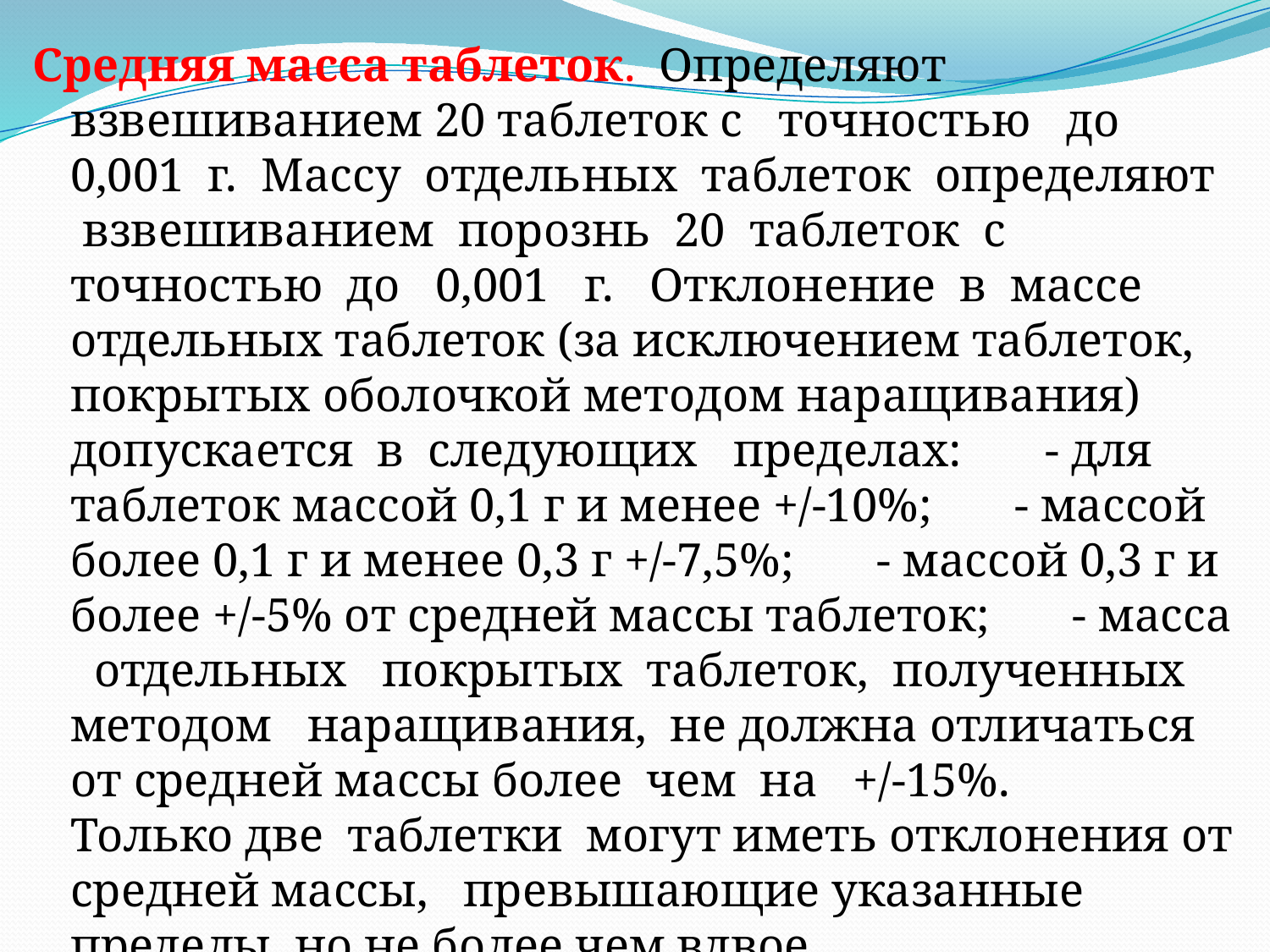

Средняя масса таблеток.  Определяют взвешиванием 20 таблеток с   точностью   до   0,001  г.  Массу  отдельных  таблеток  определяют   взвешиванием  порознь  20  таблеток  с  точностью  до   0,001   г.   Отклонение  в  массе  отдельных таблеток (за исключением таблеток,   покрытых оболочкой методом наращивания)  допускается  в  следующих   пределах:       - для таблеток массой 0,1 г и менее +/-10%;       - массой более 0,1 г и менее 0,3 г +/-7,5%;       - массой 0,3 г и более +/-5% от средней массы таблеток;       - масса   отдельных   покрытых  таблеток,  полученных  методом   наращивания,  не должна отличаться от средней массы более  чем  на   +/-15%.       Только две  таблетки  могут иметь отклонения от средней массы,   превышающие указанные пределы, но не более чем вдвое.
#